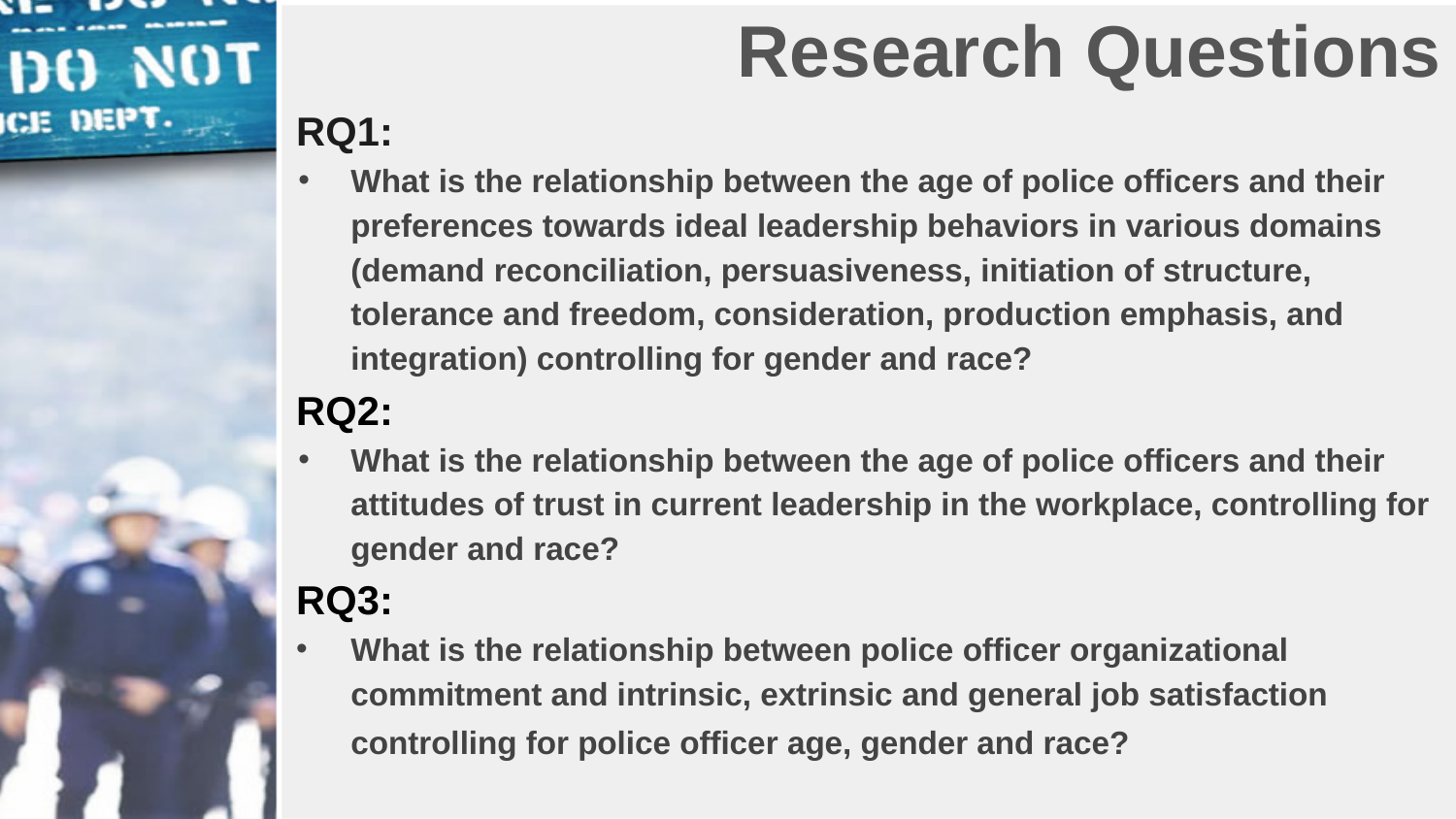

# Research Questions
RQ1:
What is the relationship between the age of police officers and their preferences towards ideal leadership behaviors in various domains (demand reconciliation, persuasiveness, initiation of structure, tolerance and freedom, consideration, production emphasis, and integration) controlling for gender and race?
RQ2:
What is the relationship between the age of police officers and their attitudes of trust in current leadership in the workplace, controlling for gender and race?
RQ3:
What is the relationship between police officer organizational commitment and intrinsic, extrinsic and general job satisfaction controlling for police officer age, gender and race?